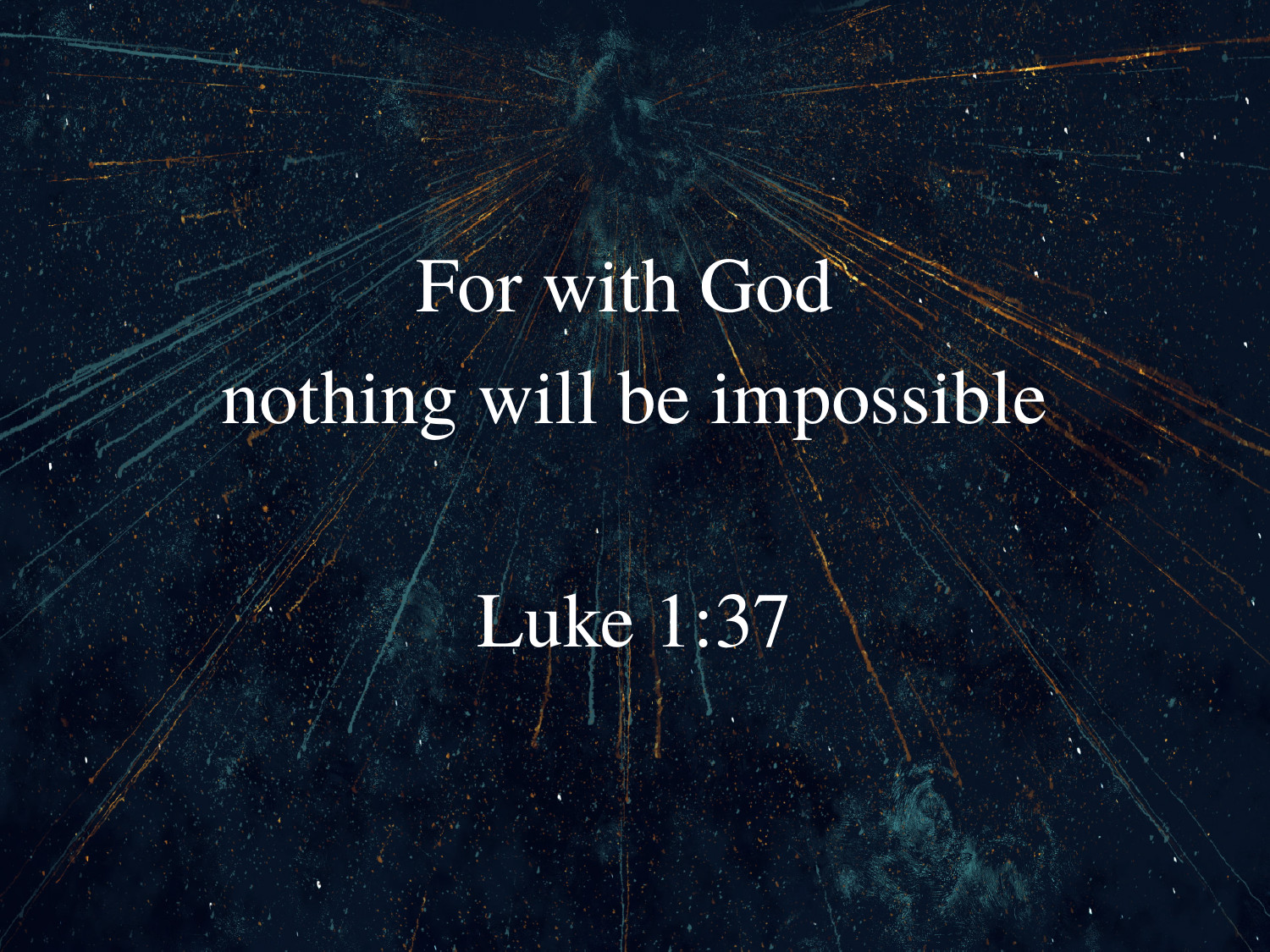

# For with God nothing will be impossible Luke 1:37